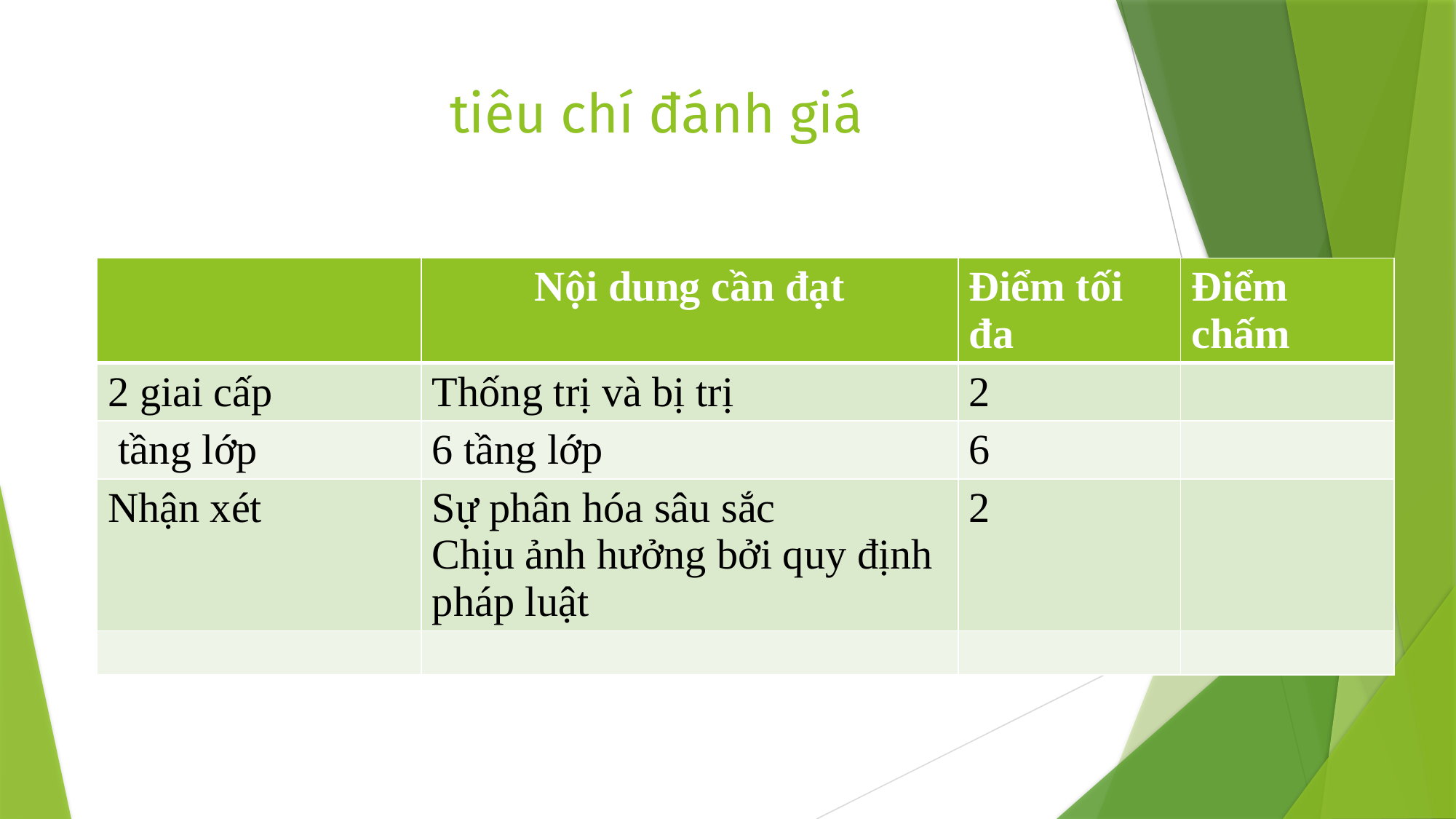

# tiêu chí đánh giá
|  | Nội dung cần đạt | Điểm tối đa | Điểm chấm |
| --- | --- | --- | --- |
| 2 giai cấp | Thống trị và bị trị | 2 |  |
| tầng lớp | 6 tầng lớp | 6 |  |
| Nhận xét | Sự phân hóa sâu sắc Chịu ảnh hưởng bởi quy định pháp luật | 2 |  |
|  |  |  |  |